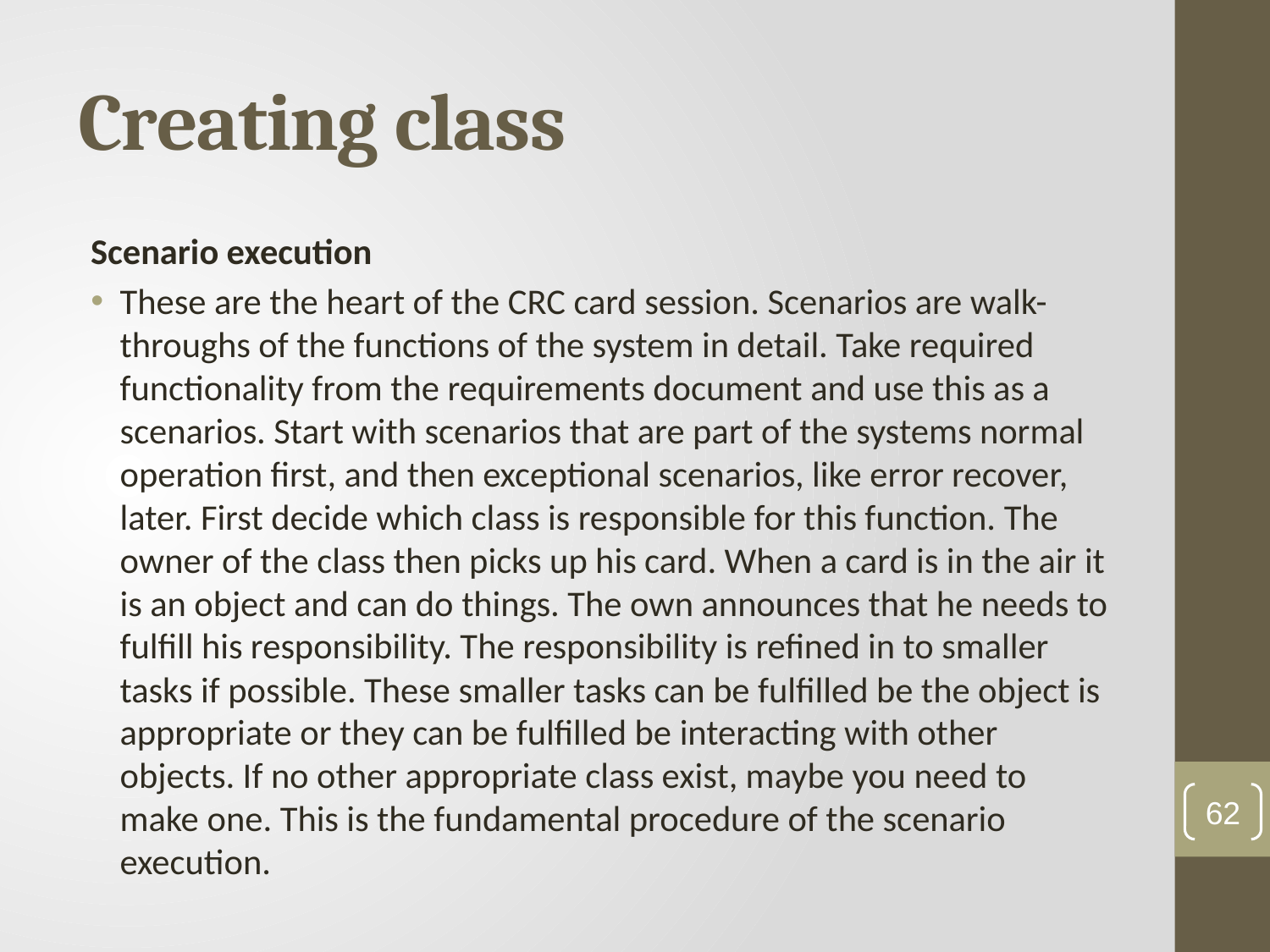

# Creating class
Scenario execution
These are the heart of the CRC card session. Scenarios are walk-throughs of the functions of the system in detail. Take required functionality from the requirements document and use this as a scenarios. Start with scenarios that are part of the systems normal operation first, and then exceptional scenarios, like error recover, later. First decide which class is responsible for this function. The owner of the class then picks up his card. When a card is in the air it is an object and can do things. The own announces that he needs to fulfill his responsibility. The responsibility is refined in to smaller tasks if possible. These smaller tasks can be fulfilled be the object is appropriate or they can be fulfilled be interacting with other objects. If no other appropriate class exist, maybe you need to make one. This is the fundamental procedure of the scenario execution.

62